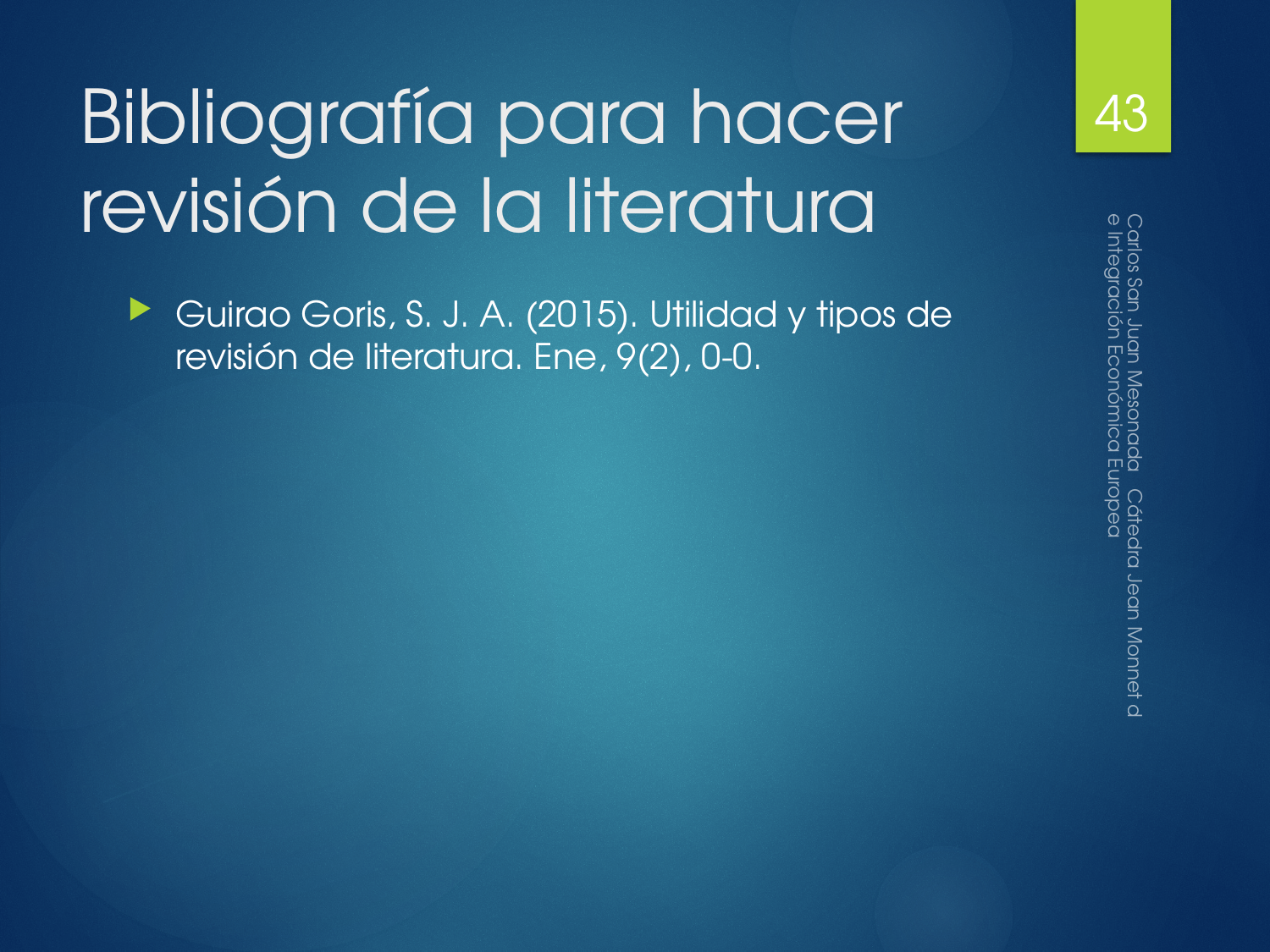

43
# Bibliografía para hacer revisión de la literatura
Guirao Goris, S. J. A. (2015). Utilidad y tipos de revisión de literatura. Ene, 9(2), 0-0.

Carlos San Juan Mesonada   Cátedra Jean Monnet de Integración Económica Europea